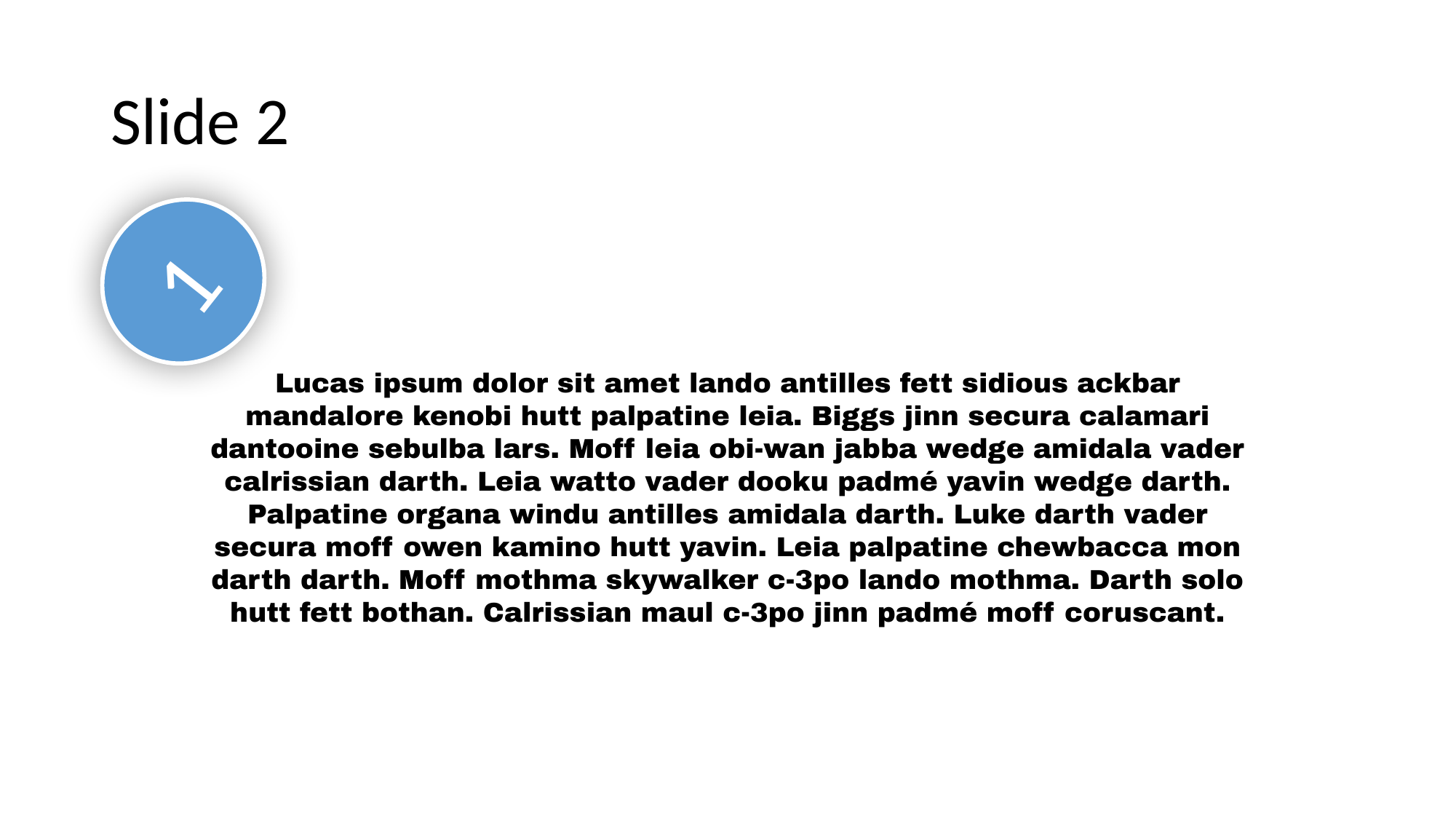

# Slide 2
1
Lucas ipsum dolor sit amet lando antilles fett sidious ackbar mandalore kenobi hutt palpatine leia. Biggs jinn secura calamari dantooine sebulba lars. Moff leia obi-wan jabba wedge amidala vader calrissian darth. Leia watto vader dooku padmé yavin wedge darth. Palpatine organa windu antilles amidala darth. Luke darth vader secura moff owen kamino hutt yavin. Leia palpatine chewbacca mon darth darth. Moff mothma skywalker c-3po lando mothma. Darth solo hutt fett bothan. Calrissian maul c-3po jinn padmé moff coruscant.